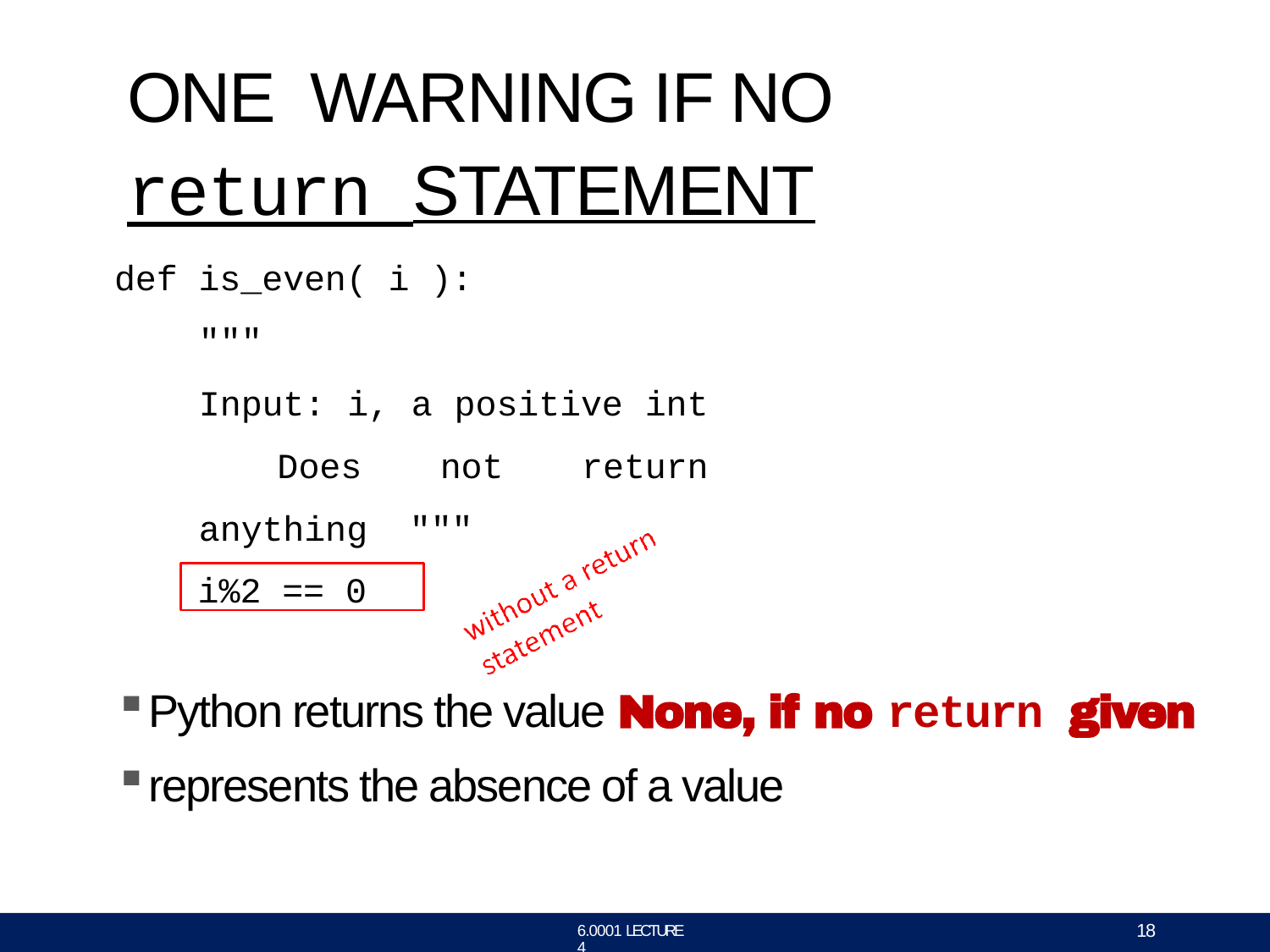

# ONE  WARNING IF NO
return STATEMENT
def is_even( i ):
"""
Input: i, a positive int  Does not return anything  """

i%2 == 0
Python returns the value None, if no return given
represents the absence of a value
18
6.0001 LECTURE 4